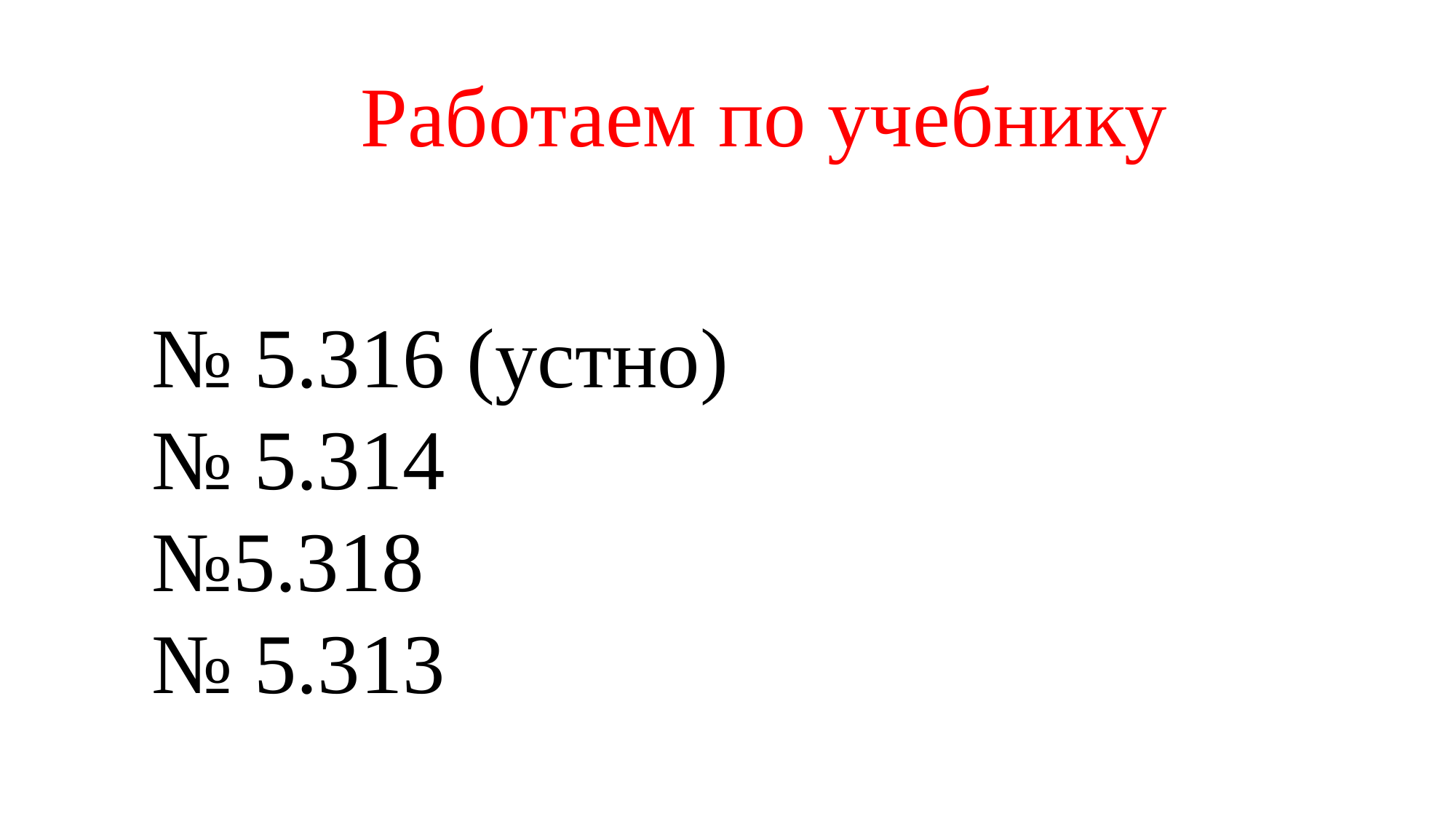

Работаем по учебнику
№ 5.316 (устно)
№ 5.314
№5.318
№ 5.313